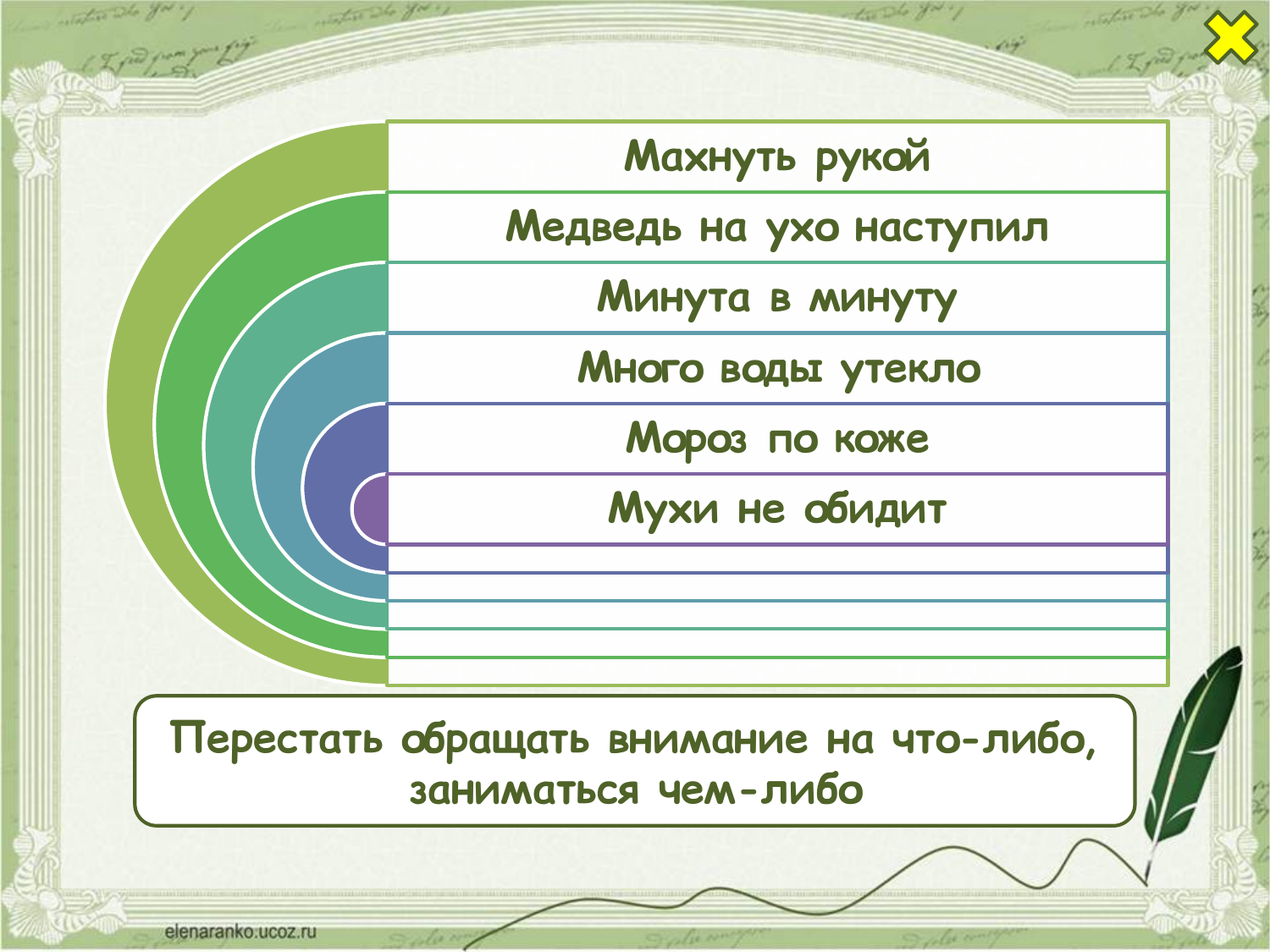

Махнуть рукой
Медведь на ухо наступил
Минута в минуту
Много воды утекло
Мороз по коже
Мухи не обидит

Перестать обращать внимание на что-либо, заниматься чем-либо